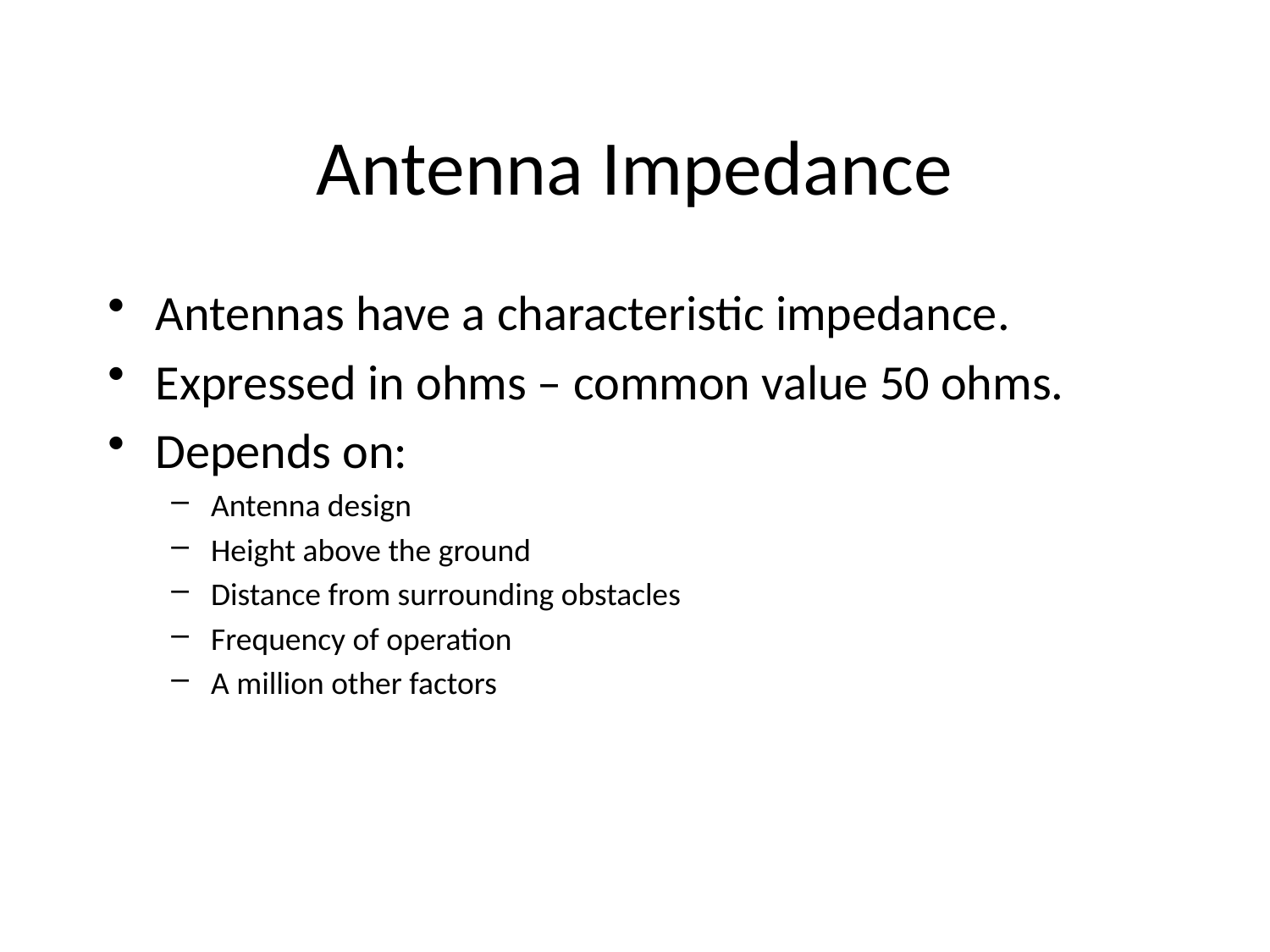

Antenna Impedance
Antennas have a characteristic impedance.
Expressed in ohms – common value 50 ohms.
Depends on:
Antenna design
Height above the ground
Distance from surrounding obstacles
Frequency of operation
A million other factors